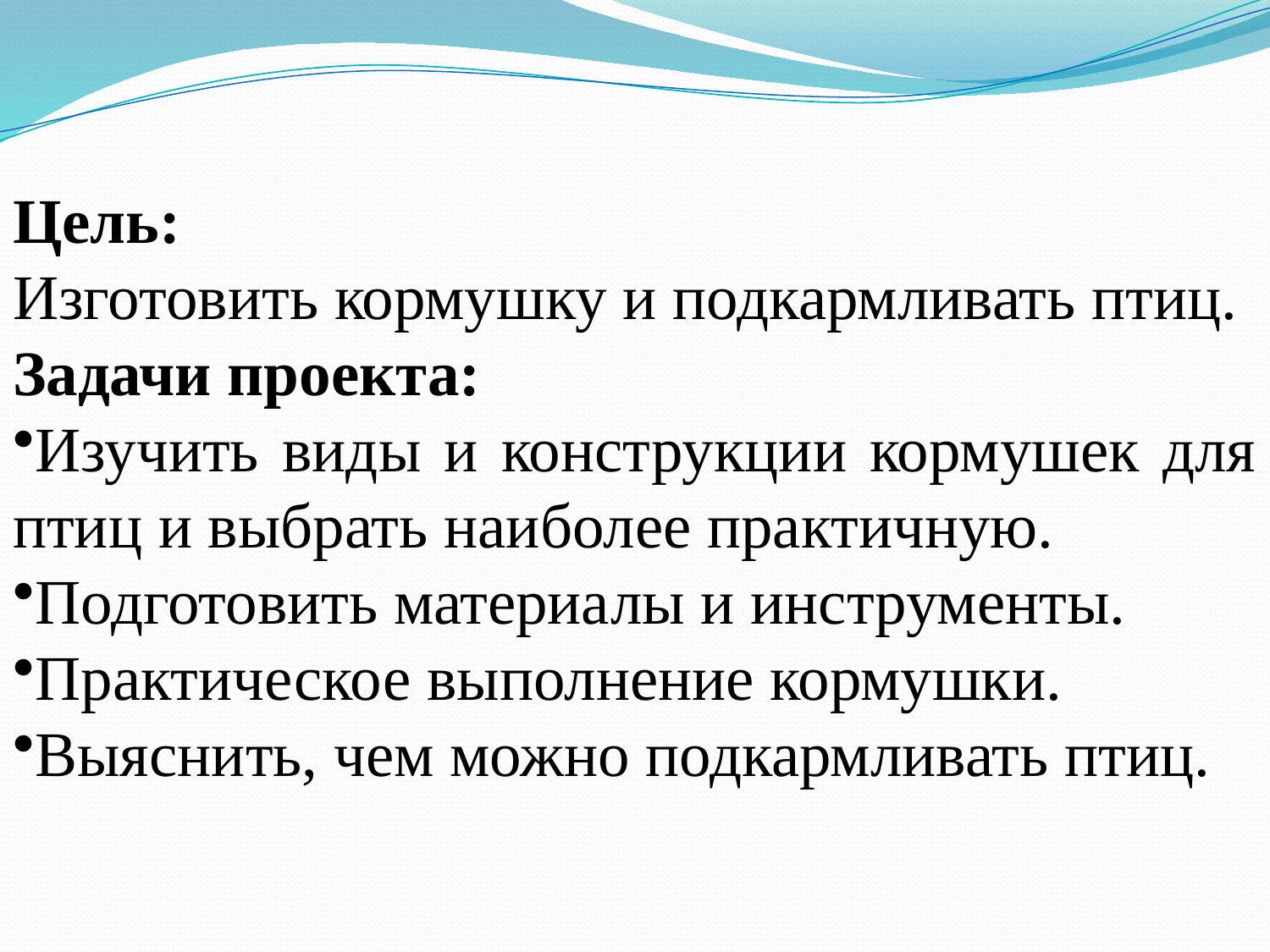

Цель:
Изготовить кормушку и подкармливать птиц.
Задачи проекта:
Изучить виды и конструкции кормушек для птиц и выбрать наиболее практичную.
Подготовить материалы и инструменты.
Практическое выполнение кормушки.
Выяснить, чем можно подкармливать птиц.